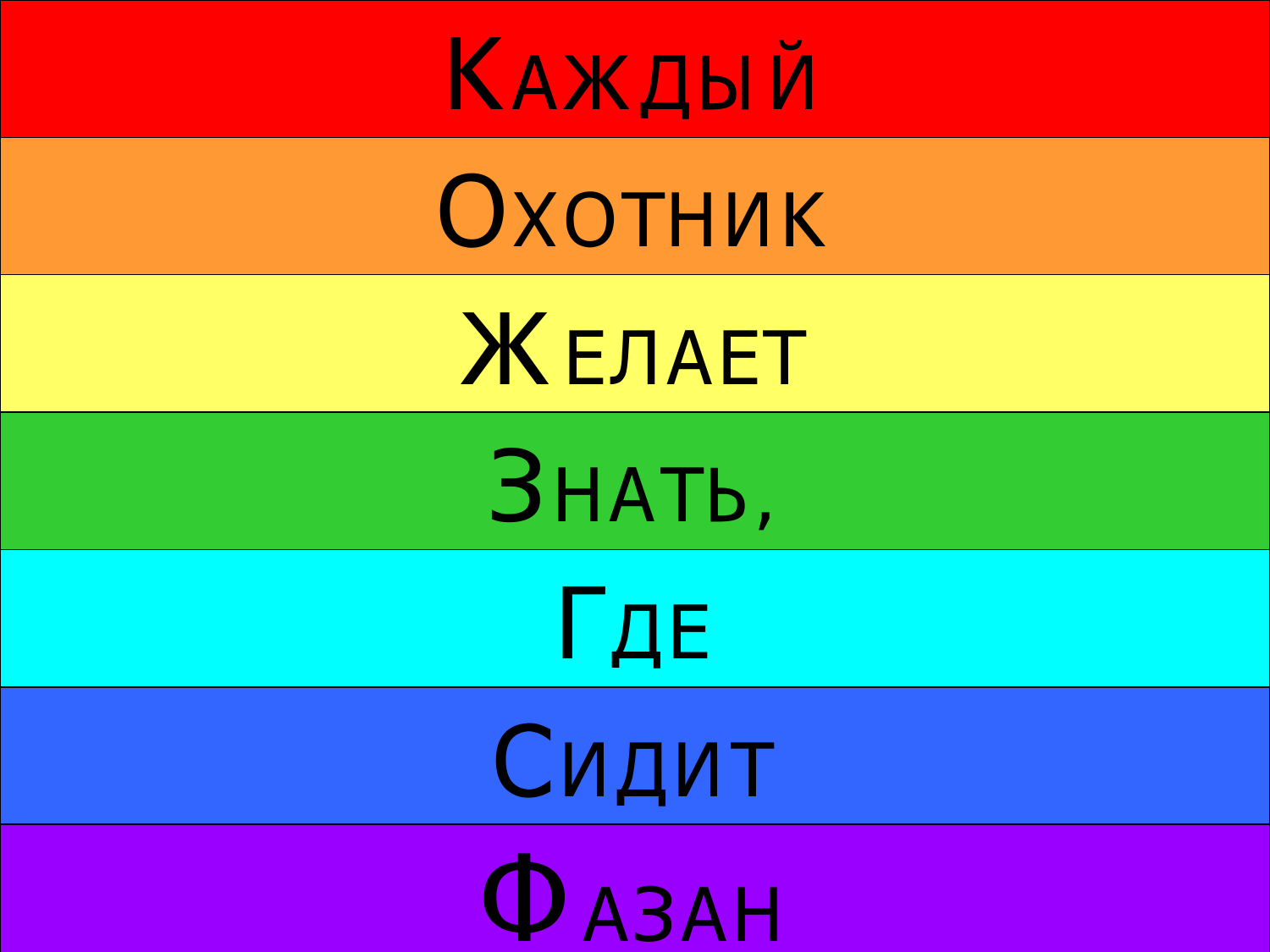

КРАСНЫЙ
КАЖДЫЙ
ОРАНЖЕВЫЙ
ОХОТНИК
ЖЕЛТЫЙ
ЖЕЛАЕТ
ЗЕЛЁНЫЙ
ЗНАТЬ,
ГОЛУБОЙ
ГДЕ
СИНИЙ
СИДИТ
ФИОЛЕТОВЫЙ
ФАЗАН